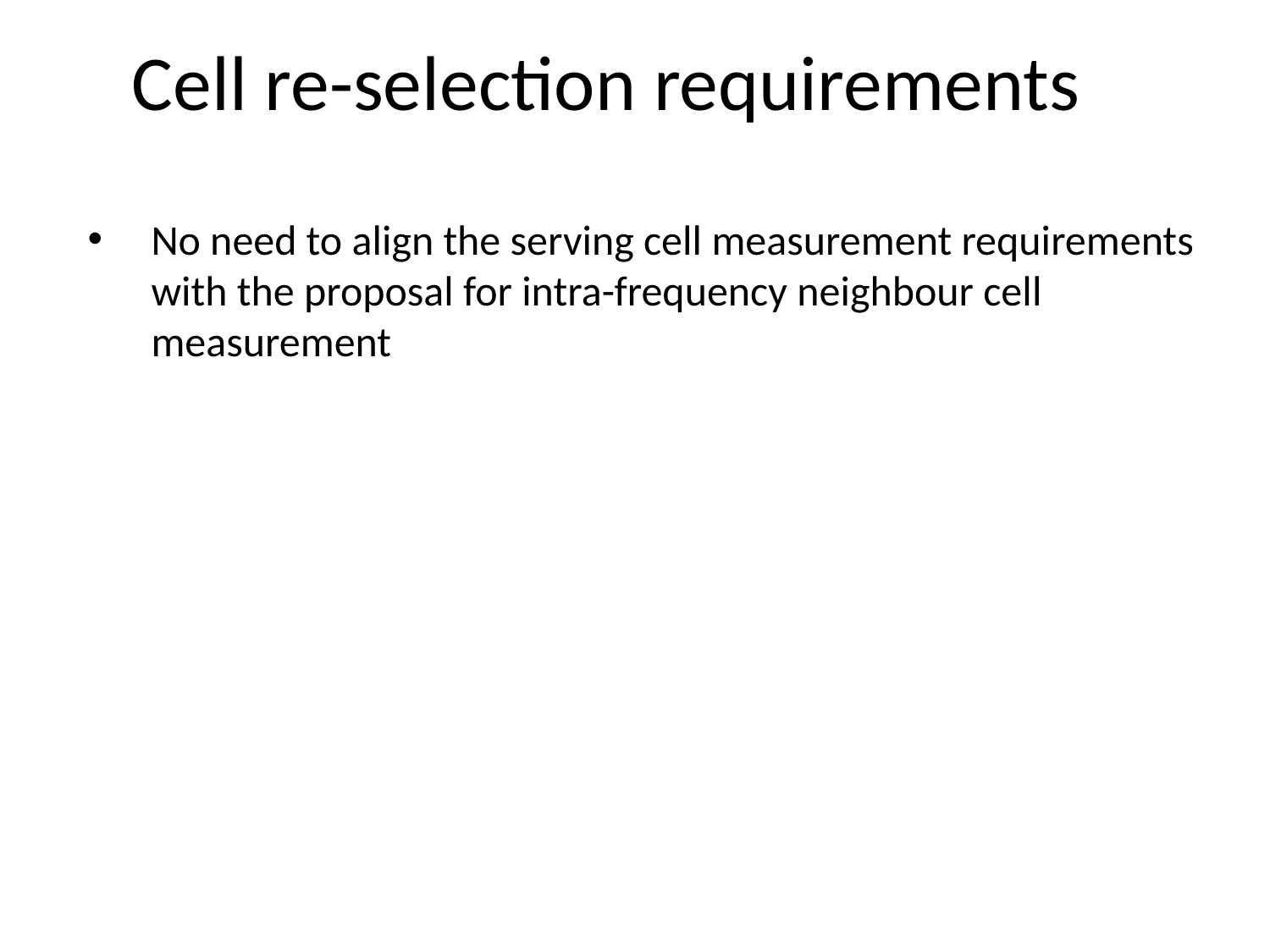

# Cell re-selection requirements
No need to align the serving cell measurement requirements with the proposal for intra-frequency neighbour cell measurement